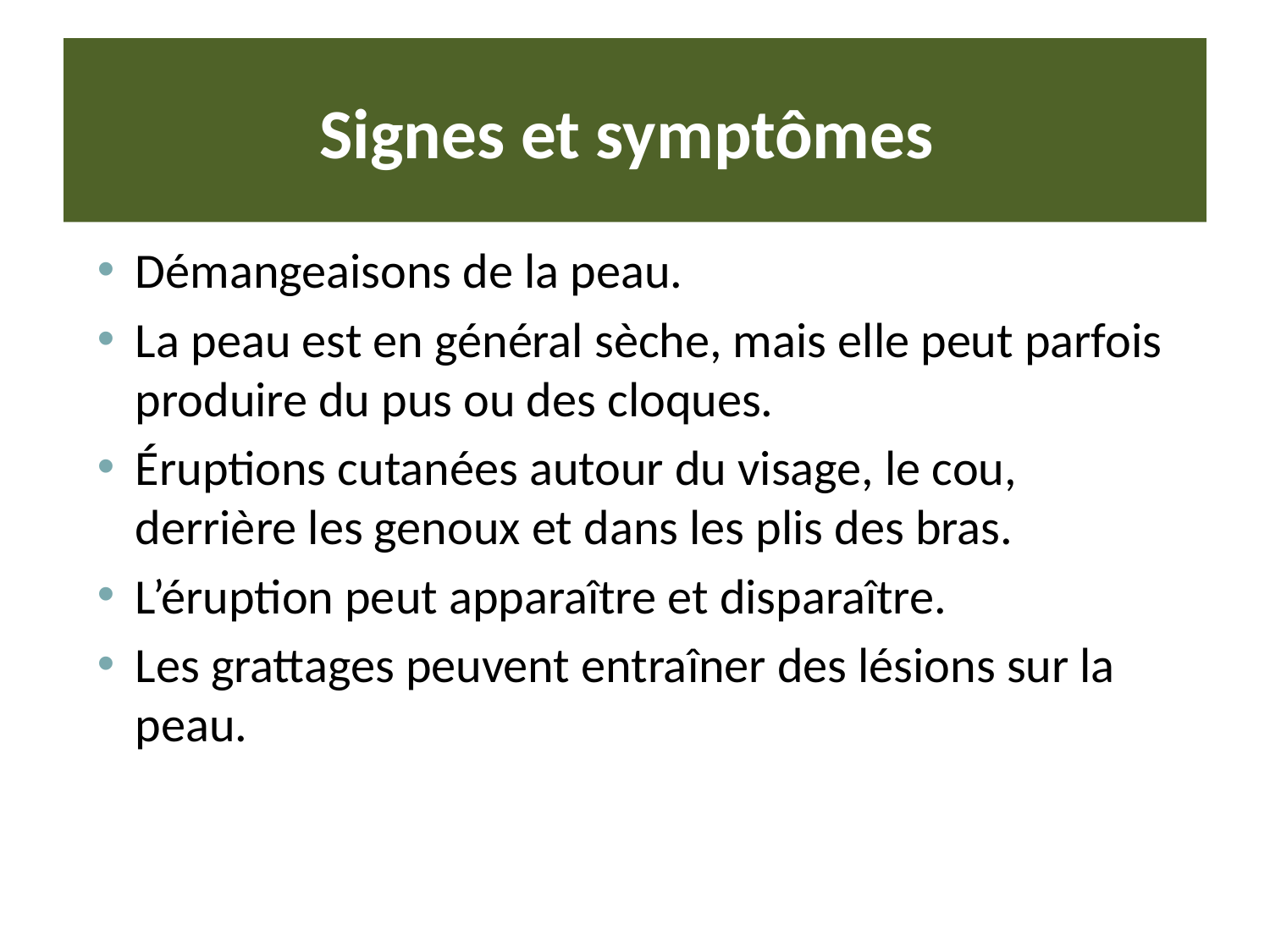

# Signes et symptômes
Démangeaisons de la peau.
La peau est en général sèche, mais elle peut parfois produire du pus ou des cloques.
Éruptions cutanées autour du visage, le cou, derrière les genoux et dans les plis des bras.
L’éruption peut apparaître et disparaître.
Les grattages peuvent entraîner des lésions sur la peau.